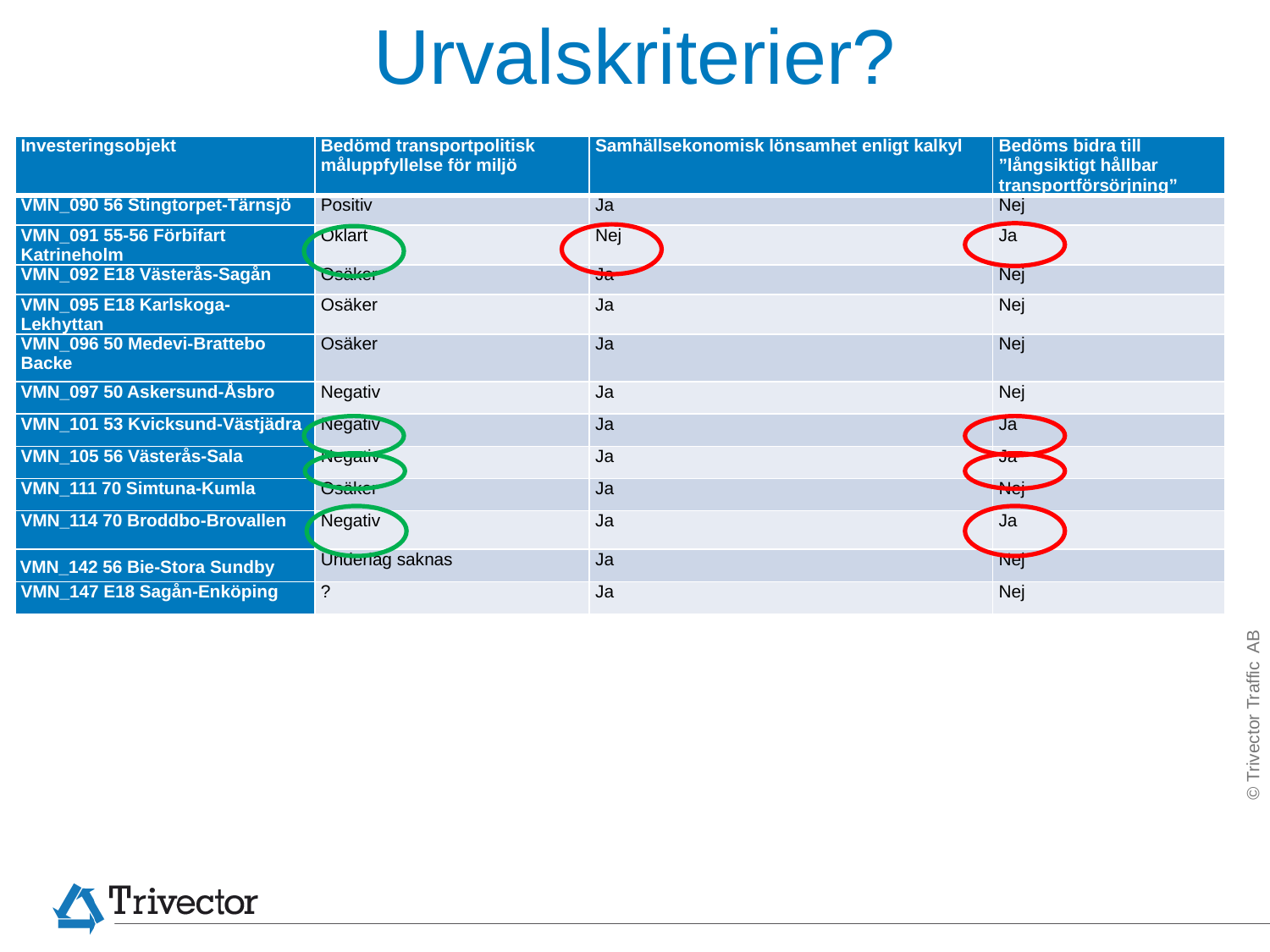

# Urvalskriterier?
| Investeringsobjekt | Bedömd transportpolitisk måluppfyllelse för miljö | Samhällsekonomisk lönsamhet enligt kalkyl | Bedöms bidra till ”långsiktigt hållbar transportförsörjning” |
| --- | --- | --- | --- |
| VMN\_090 56 Stingtorpet-Tärnsjö | Positiv | Ja | Nej |
| VMN\_091 55-56 Förbifart Katrineholm | Oklart | Nej | Ja |
| VMN\_092 E18 Västerås-Sagån | Osäker | Ja | Nej |
| VMN\_095 E18 Karlskoga-Lekhyttan | Osäker | Ja | Nej |
| VMN\_096 50 Medevi-Brattebo Backe | Osäker | Ja | Nej |
| VMN\_097 50 Askersund-Åsbro | Negativ | Ja | Nej |
| VMN\_101 53 Kvicksund-Västjädra | Negativ | Ja | Ja |
| VMN\_105 56 Västerås-Sala | Negativ | Ja | Ja |
| VMN\_111 70 Simtuna-Kumla | Osäker | Ja | Nej |
| VMN\_114 70 Broddbo-Brovallen | Negativ | Ja | Ja |
| VMN\_142 56 Bie-Stora Sundby | Underlag saknas | Ja | Nej |
| VMN\_147 E18 Sagån-Enköping | ? | Ja | Nej |